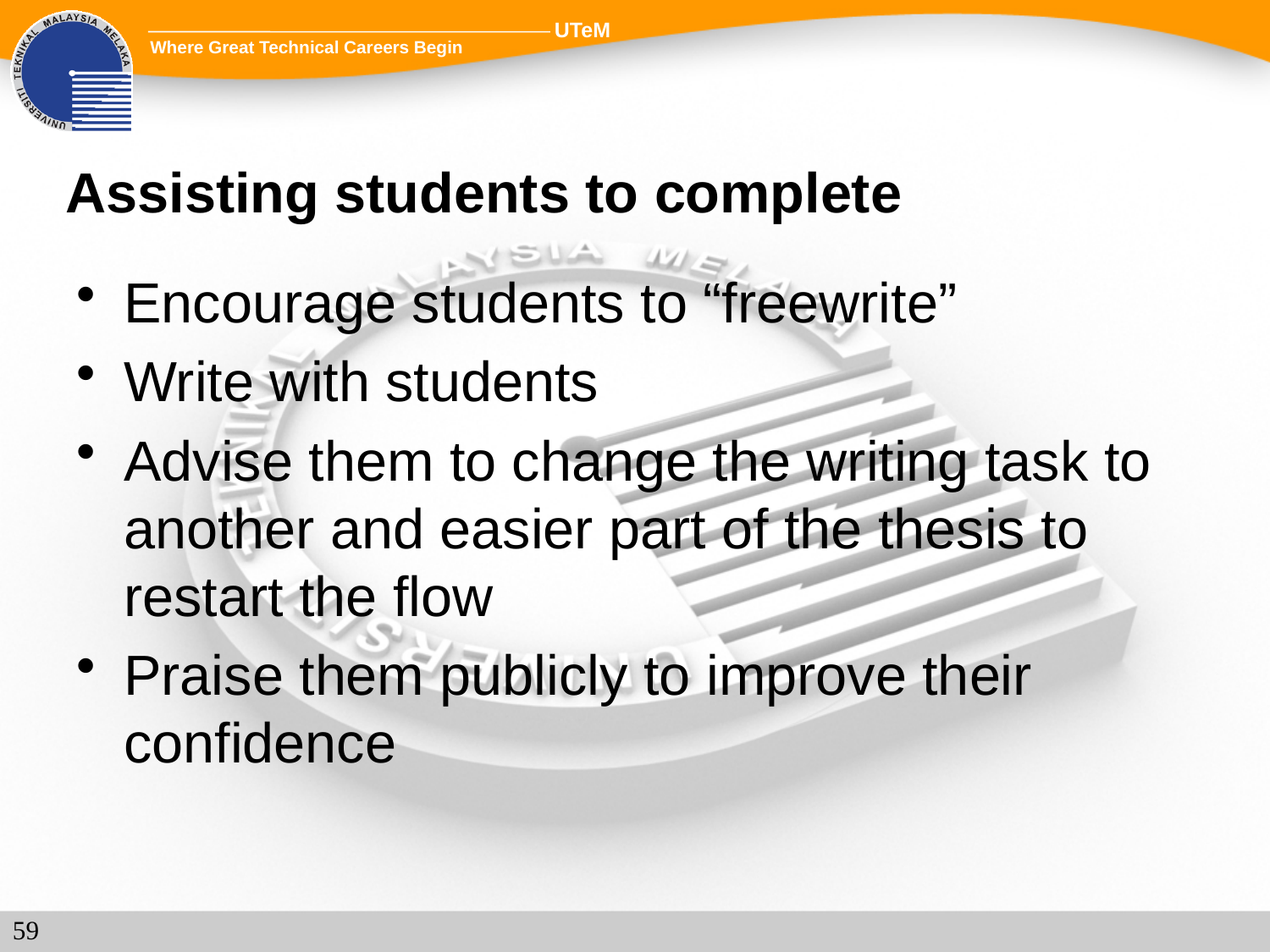

# Assisting students to complete
Encourage students to “freewrite”
Write with students
Advise them to change the writing task to another and easier part of the thesis to restart the flow
Praise them publicly to improve their confidence